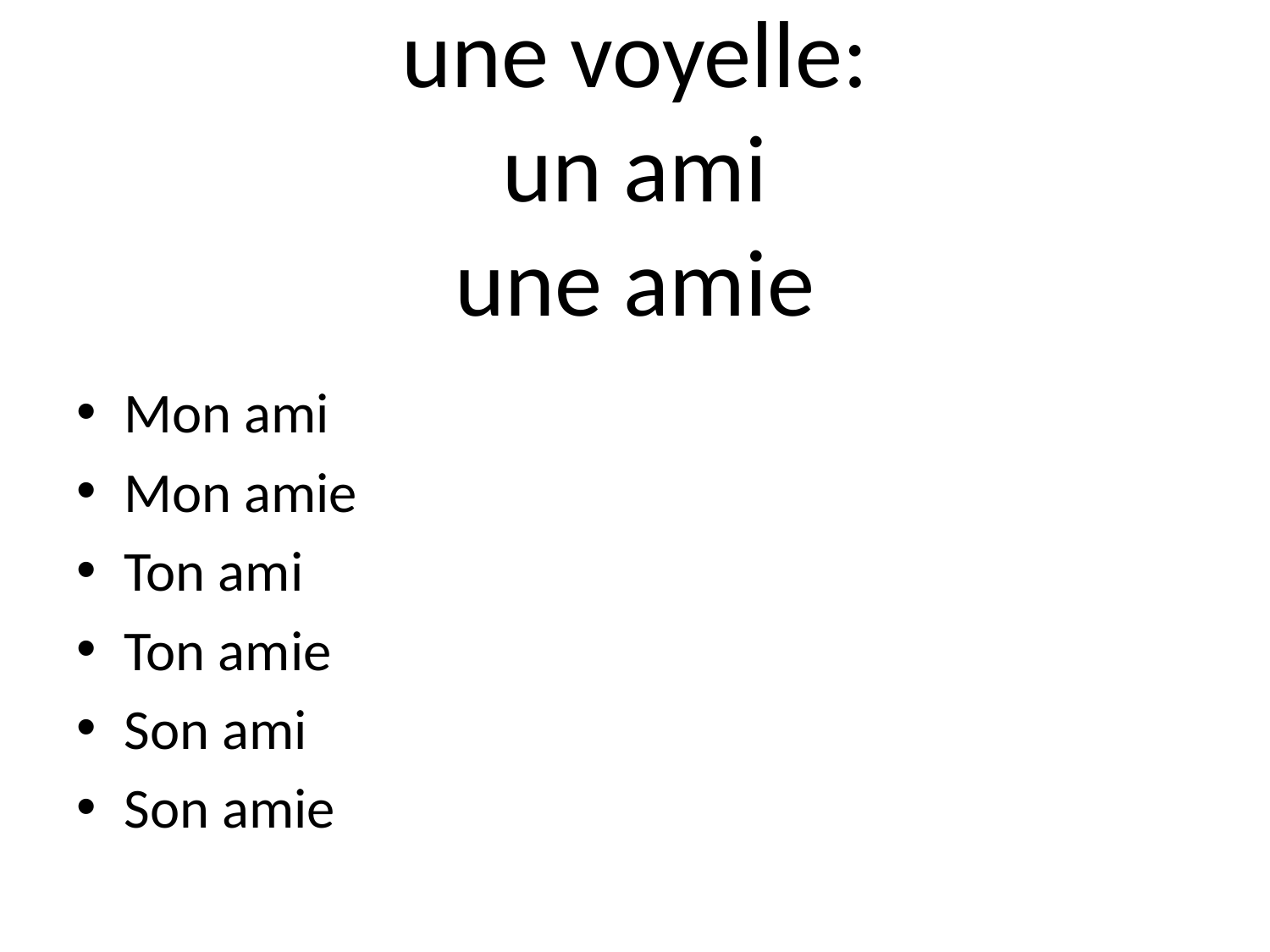

# une voyelle: un ami une amie
Mon ami
Mon amie
Ton ami
Ton amie
Son ami
Son amie